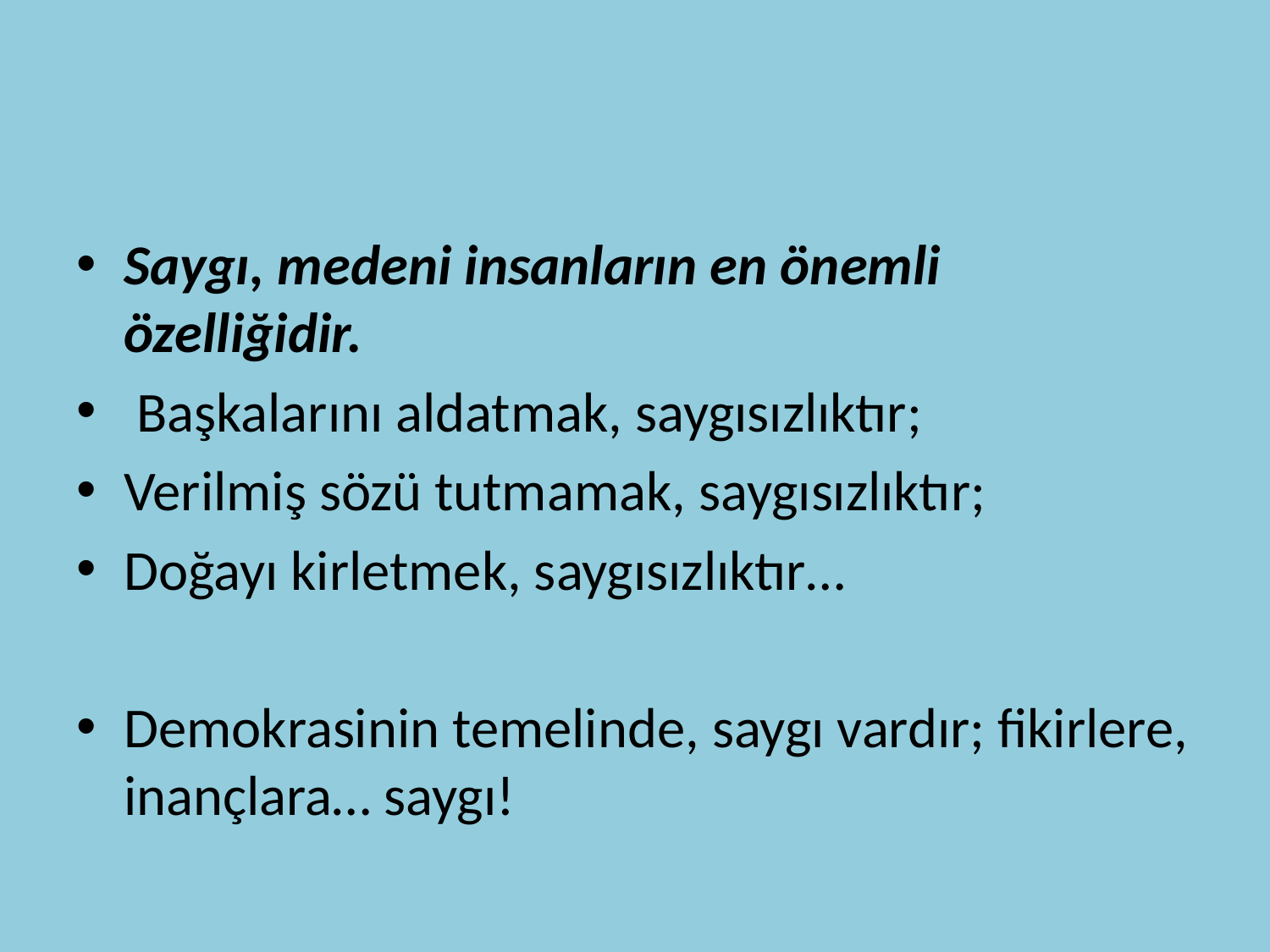

#
Saygı, medeni insanların en önemli özelliğidir.
 Başkalarını aldatmak, saygısızlıktır;
Verilmiş sözü tutmamak, saygısızlıktır;
Doğayı kirletmek, saygısızlıktır…

Demokrasinin temelinde, saygı vardır; fikirlere, inançlara… saygı!